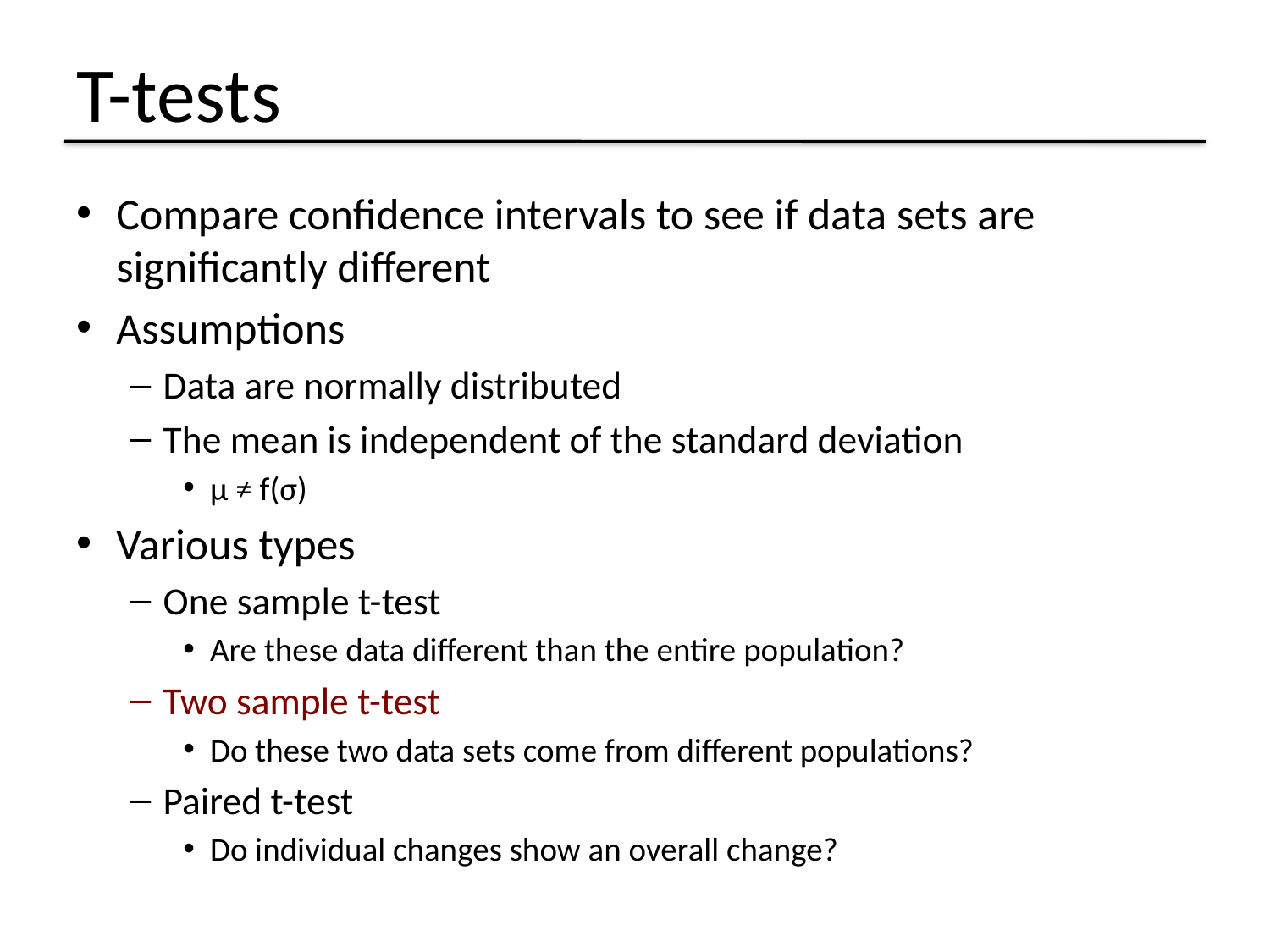

# T-tests
Compare confidence intervals to see if data sets are significantly different
Assumptions
Data are normally distributed
The mean is independent of the standard deviation
μ ≠ f(σ)
Various types
One sample t-test
Are these data different than the entire population?
Two sample t-test
Do these two data sets come from different populations?
Paired t-test
Do individual changes show an overall change?